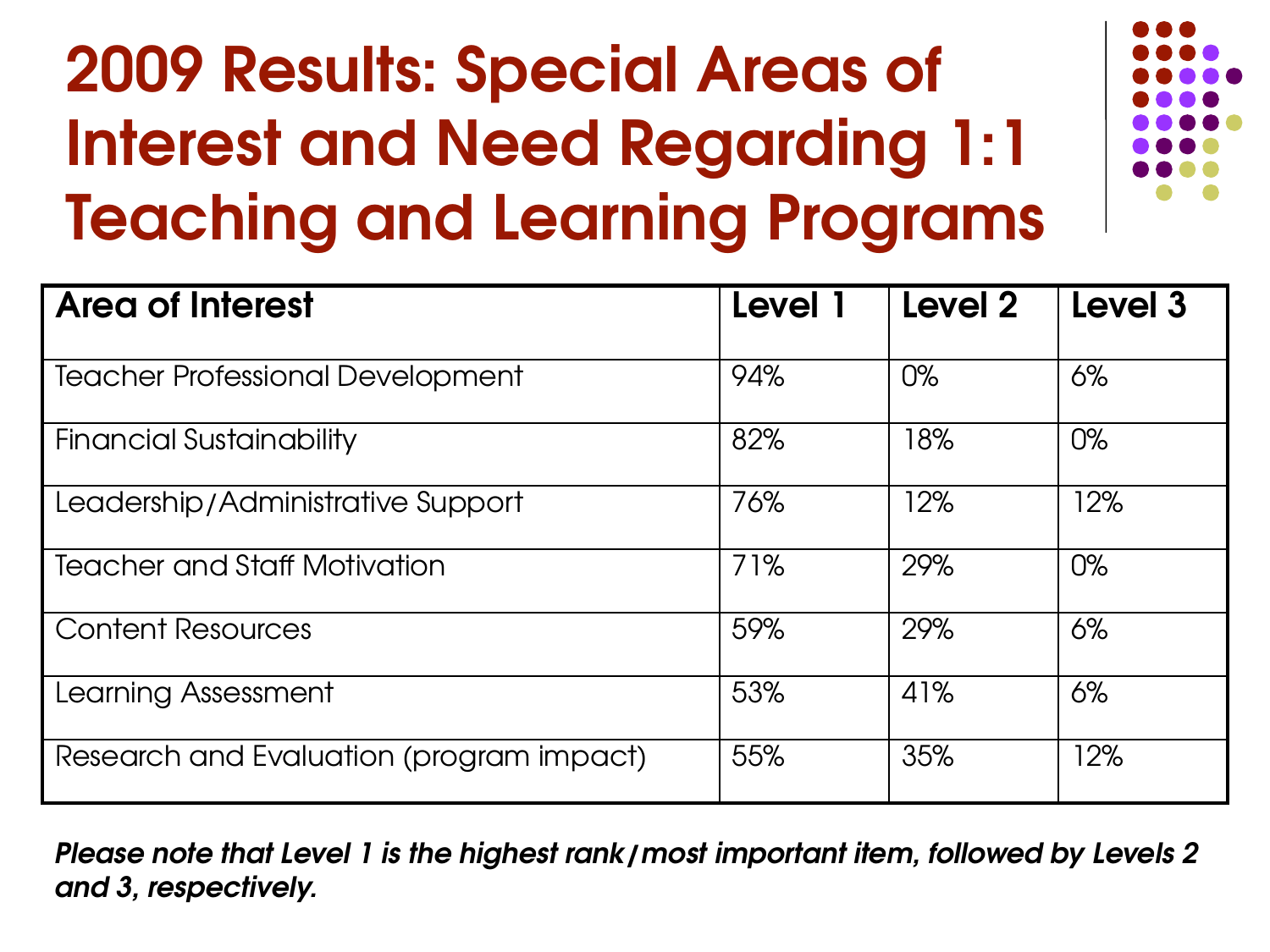

# 2009 Results: Special Areas of Interest and Need Regarding 1:1 Teaching and Learning Programs
| Area of Interest | Level 1 | Level 2 | Level 3 |
| --- | --- | --- | --- |
| Teacher Professional Development | 94% | 0% | 6% |
| Financial Sustainability | 82% | 18% | 0% |
| Leadership/Administrative Support | 76% | 12% | 12% |
| Teacher and Staff Motivation | 71% | 29% | 0% |
| Content Resources | 59% | 29% | 6% |
| Learning Assessment | 53% | 41% | 6% |
| Research and Evaluation (program impact) | 55% | 35% | 12% |
Please note that Level 1 is the highest rank/most important item, followed by Levels 2 and 3, respectively.